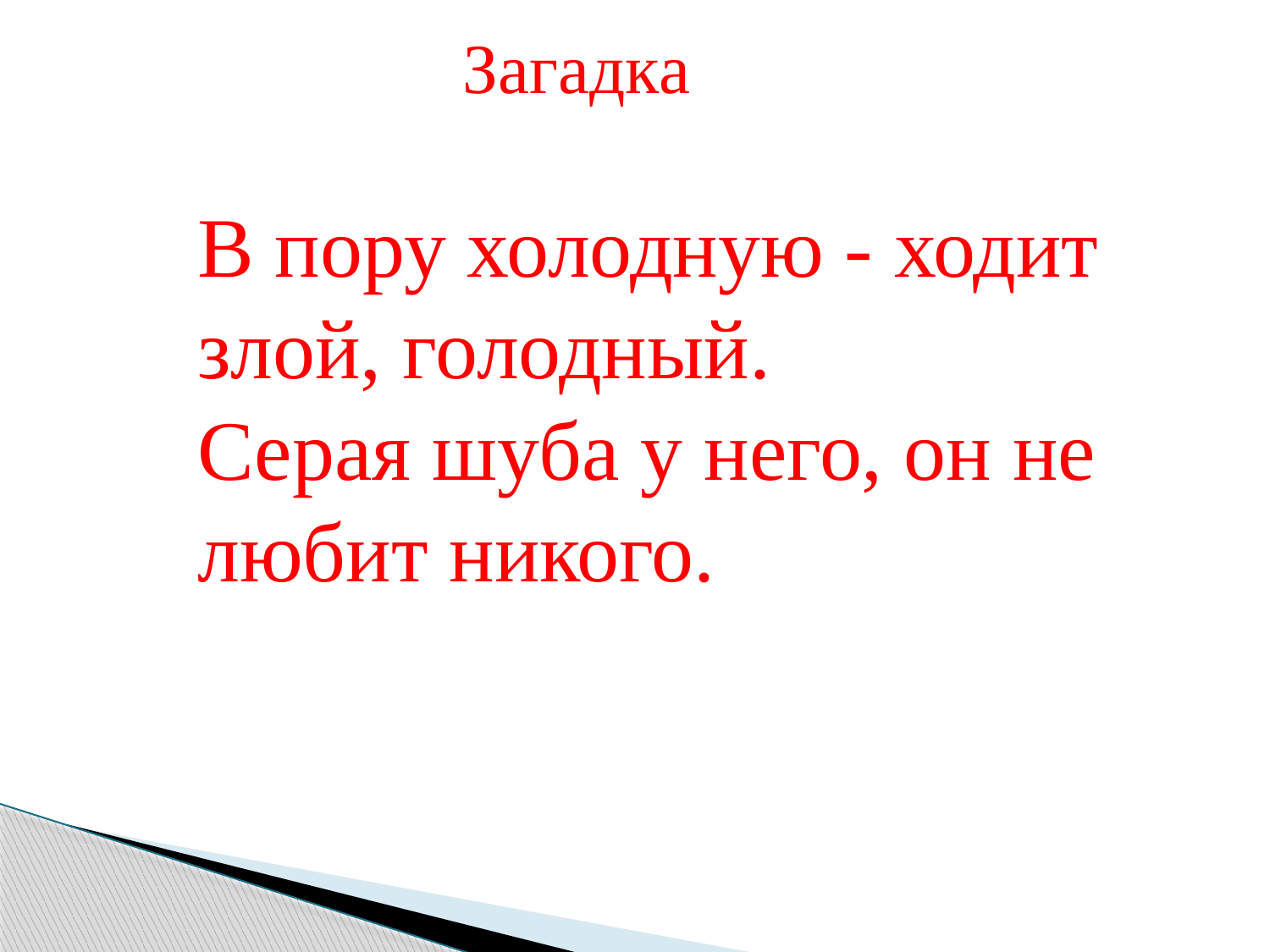

Загадка
В пору холодную - ходит злой, голодный.
Серая шуба у него, он не любит никого.